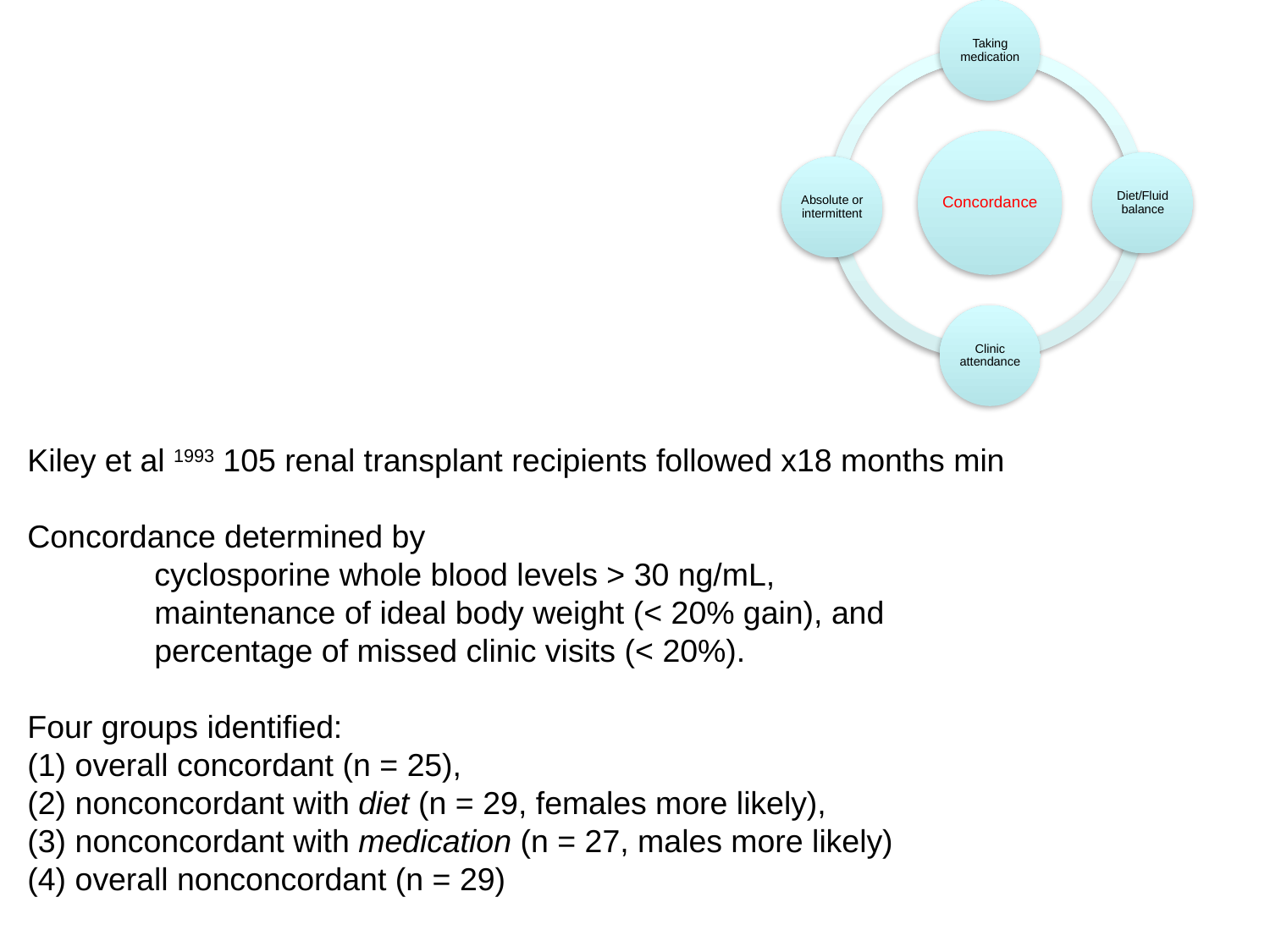

Concordance
Taking medication
Diet/Fluid balance
Clinic attendance
Absolute or intermittent

Kiley et al 1993 105 renal transplant recipients followed x18 months min

Concordance determined by
	cyclosporine whole blood levels > 30 ng/mL,
	maintenance of ideal body weight (< 20% gain), and
	percentage of missed clinic visits (< 20%).

Four groups identified:
(1) overall concordant (n = 25),
(2) nonconcordant with diet (n = 29, females more likely),
(3) nonconcordant with medication (n = 27, males more likely)
(4) overall nonconcordant (n = 29)